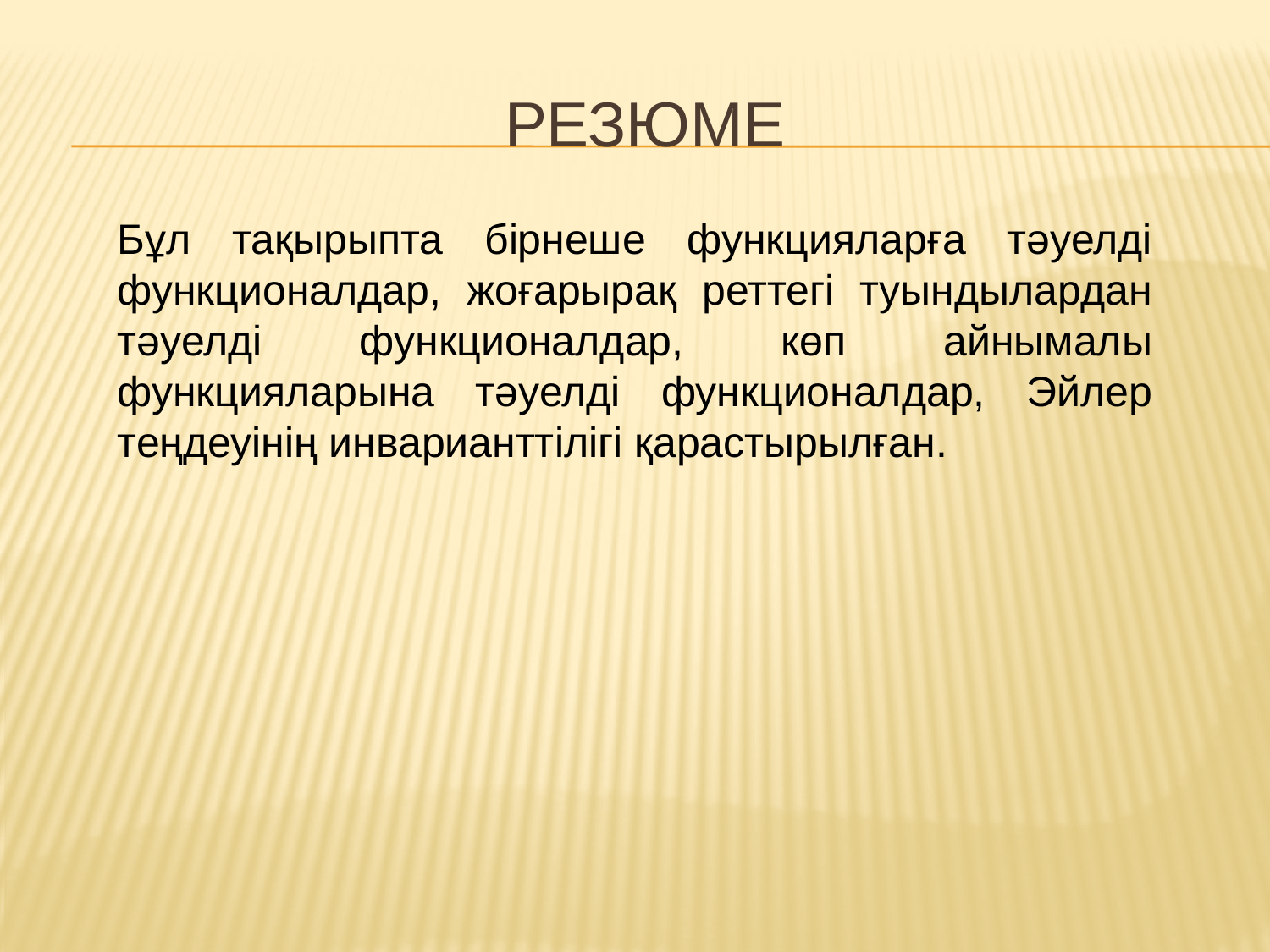

# РЕЗЮМЕ
Бұл тақырыпта бірнеше функцияларға тәуелді функционалдар, жоғарырақ реттегі туындылардан тәуелді функционалдар, көп айнымалы функцияларына тәуелді функционалдар, Эйлер теңдеуінің инварианттілігі қарастырылған.